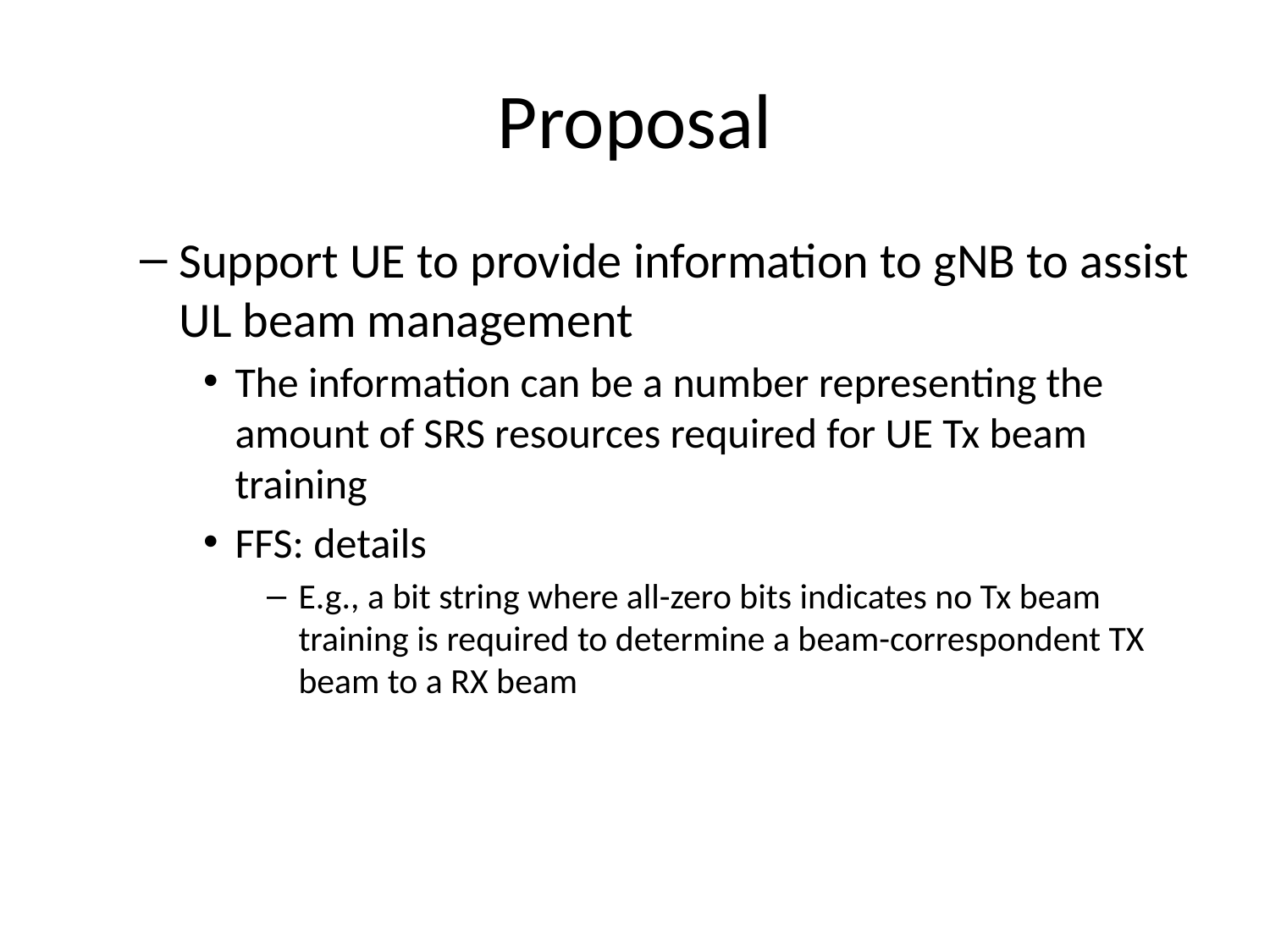

# Proposal
Support UE to provide information to gNB to assist UL beam management
The information can be a number representing the amount of SRS resources required for UE Tx beam training
FFS: details
E.g., a bit string where all-zero bits indicates no Tx beam training is required to determine a beam-correspondent TX beam to a RX beam